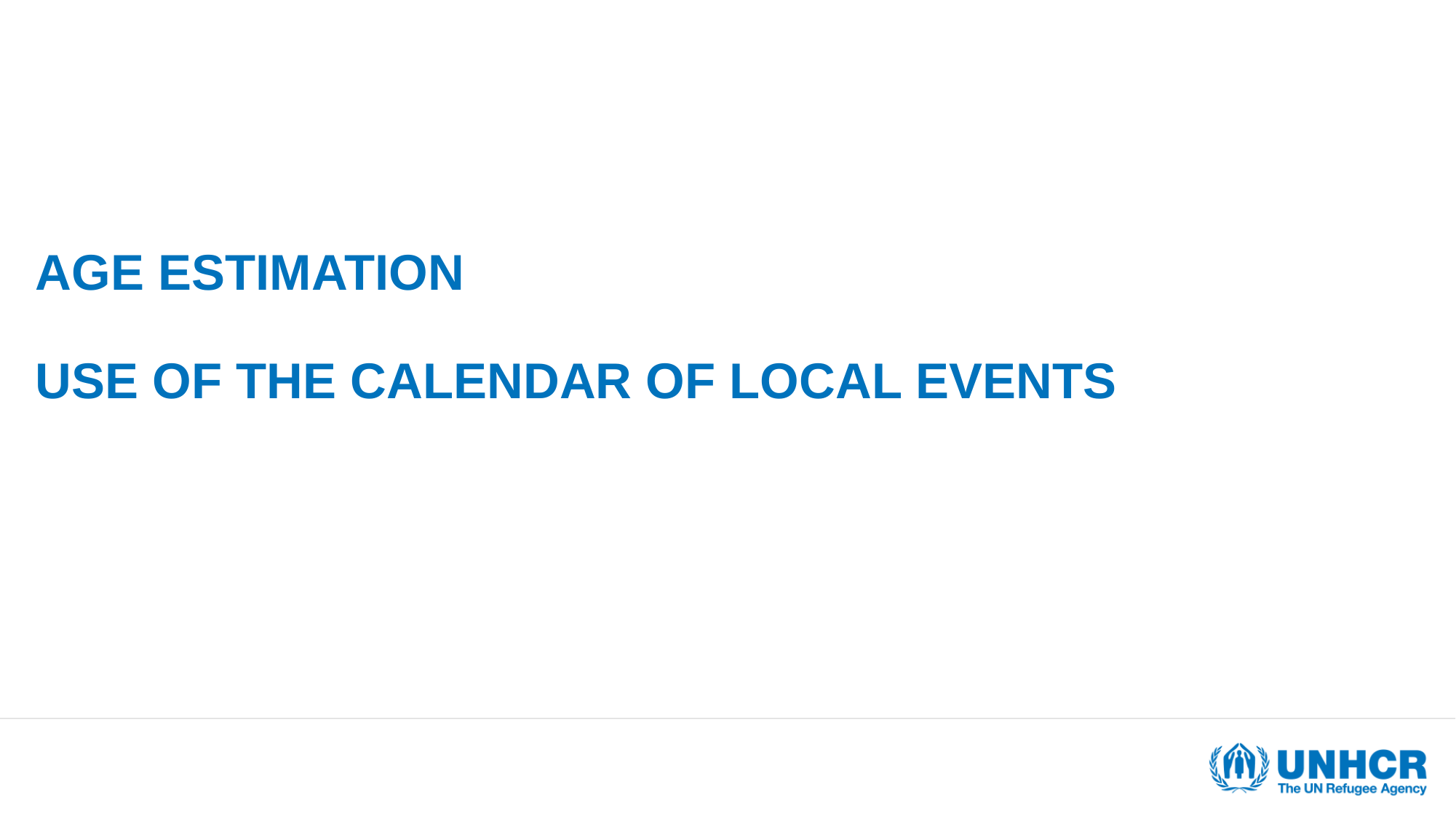

# age estimation use of the calendar of local events